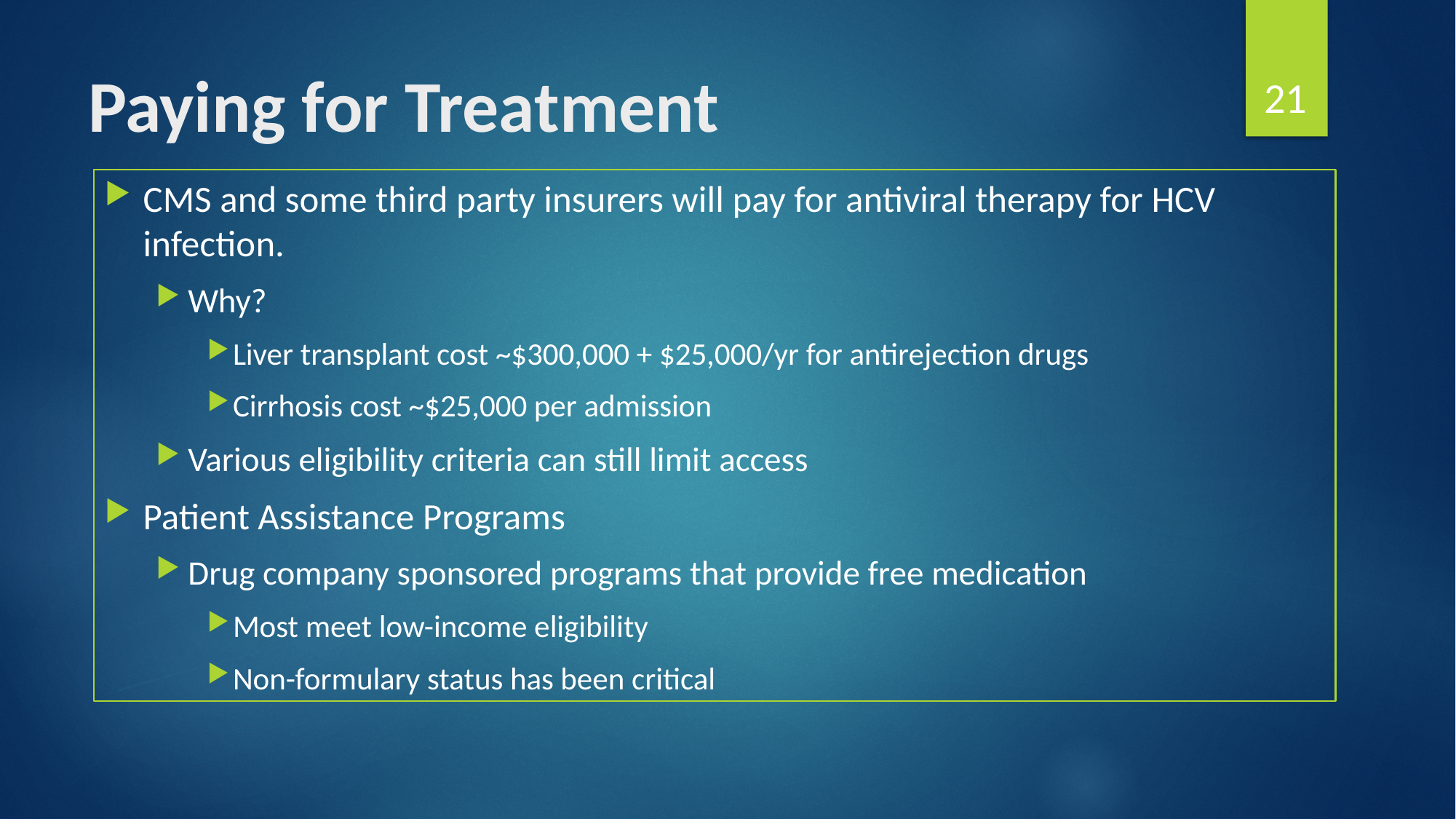

21
# Paying for Treatment
CMS and some third party insurers will pay for antiviral therapy for HCV infection.
Why?
Liver transplant cost ~$300,000 + $25,000/yr for antirejection drugs
Cirrhosis cost ~$25,000 per admission
Various eligibility criteria can still limit access
Patient Assistance Programs
Drug company sponsored programs that provide free medication
Most meet low-income eligibility
Non-formulary status has been critical